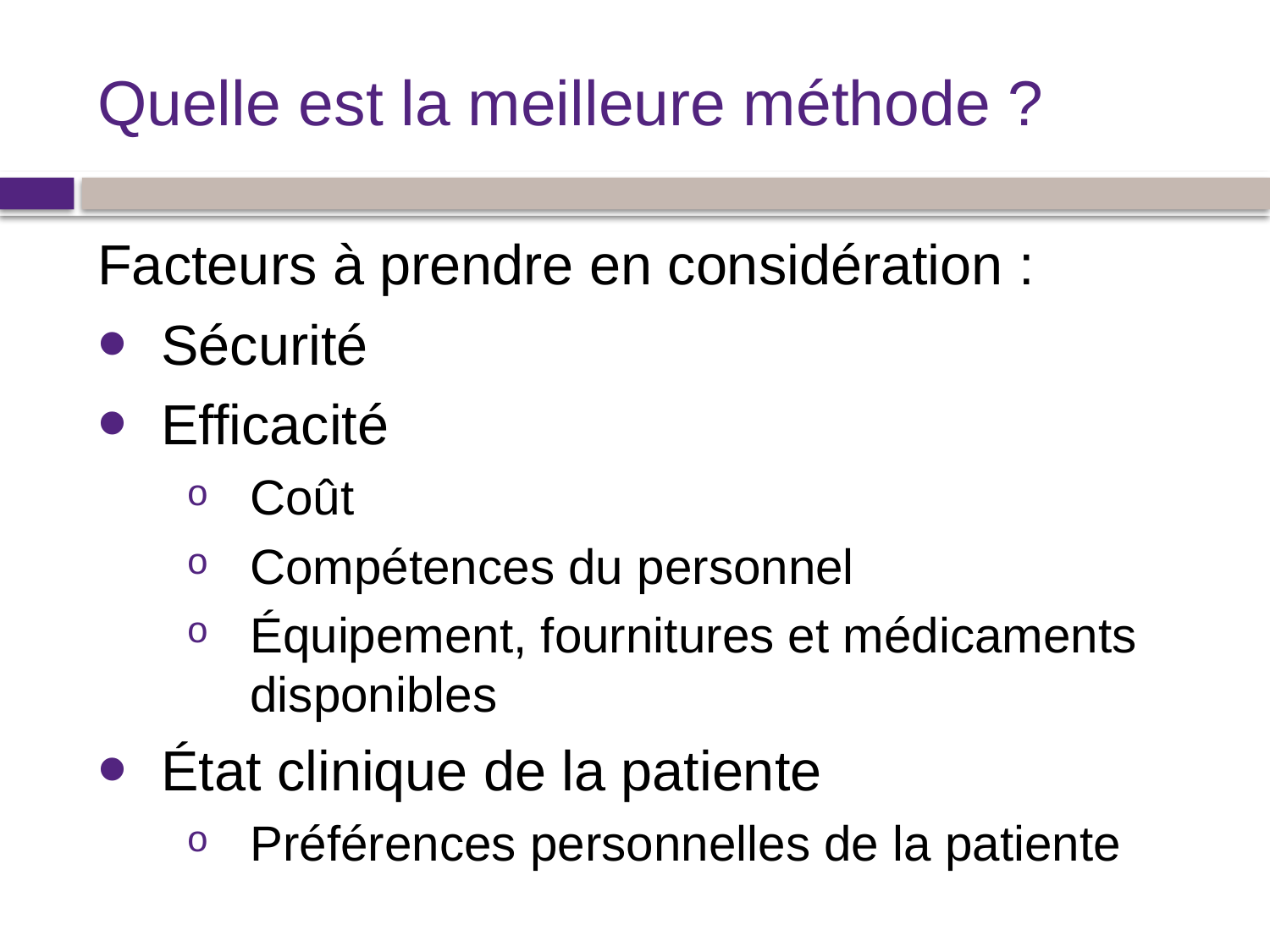

# Quelle est la meilleure méthode ?
Facteurs à prendre en considération :
Sécurité
Efficacité
Coût
Compétences du personnel
Équipement, fournitures et médicaments disponibles
État clinique de la patiente
Préférences personnelles de la patiente